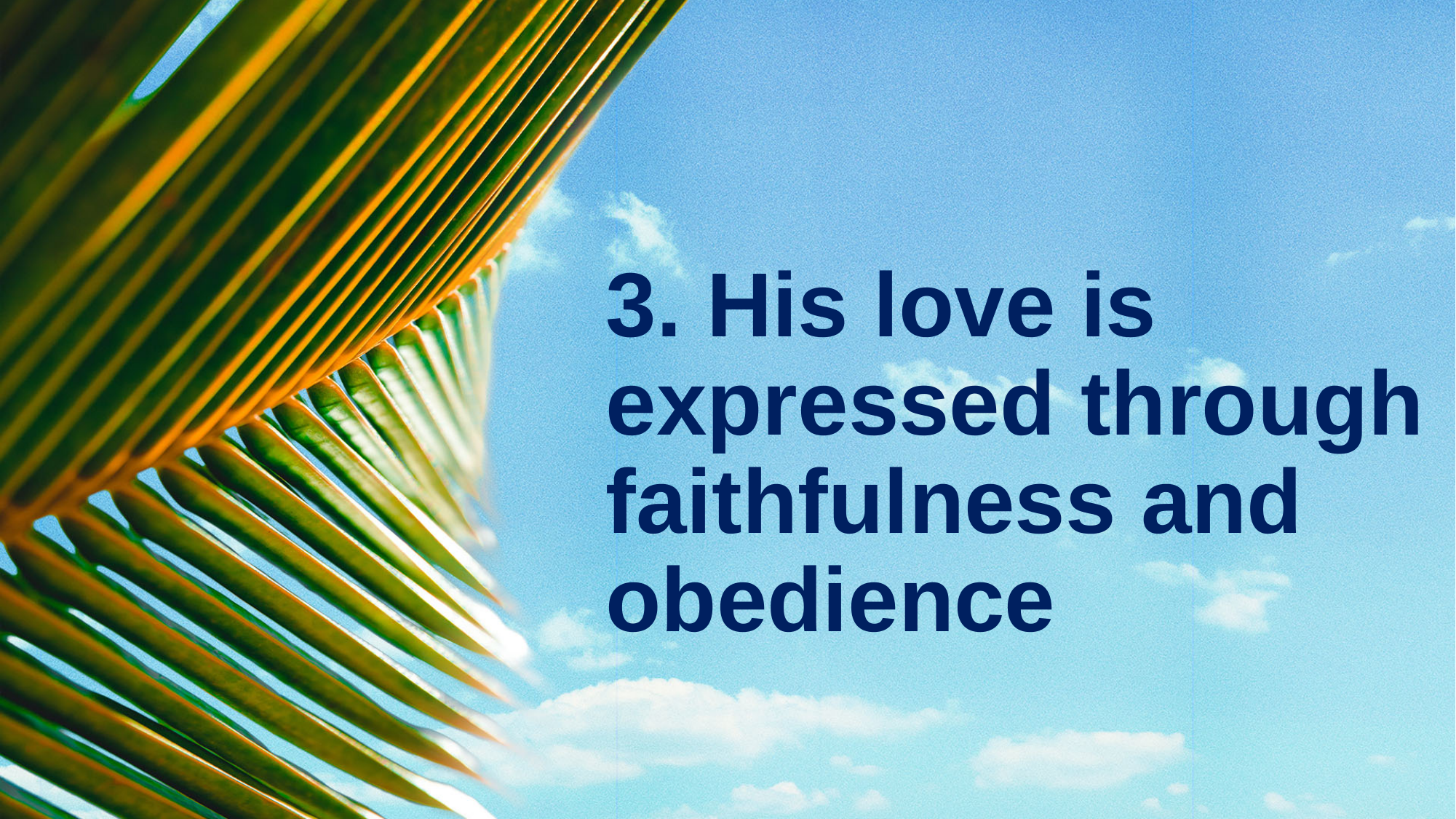

# 3. His love is expressed through faithfulness and obedience